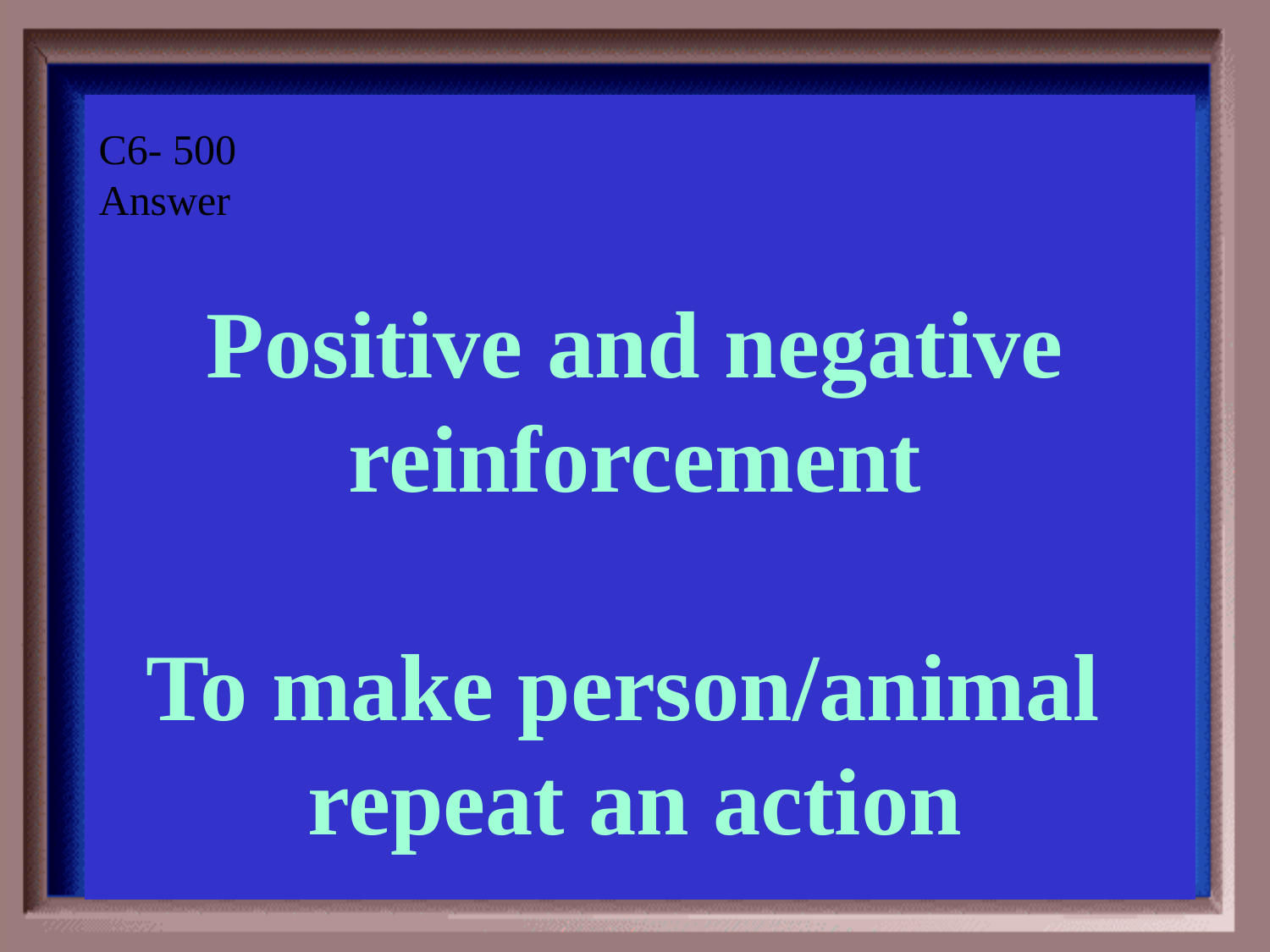

Category #6 $500 Question

C6- 500
Answer
Positive and negative
reinforcement

To make person/animal
repeat an action